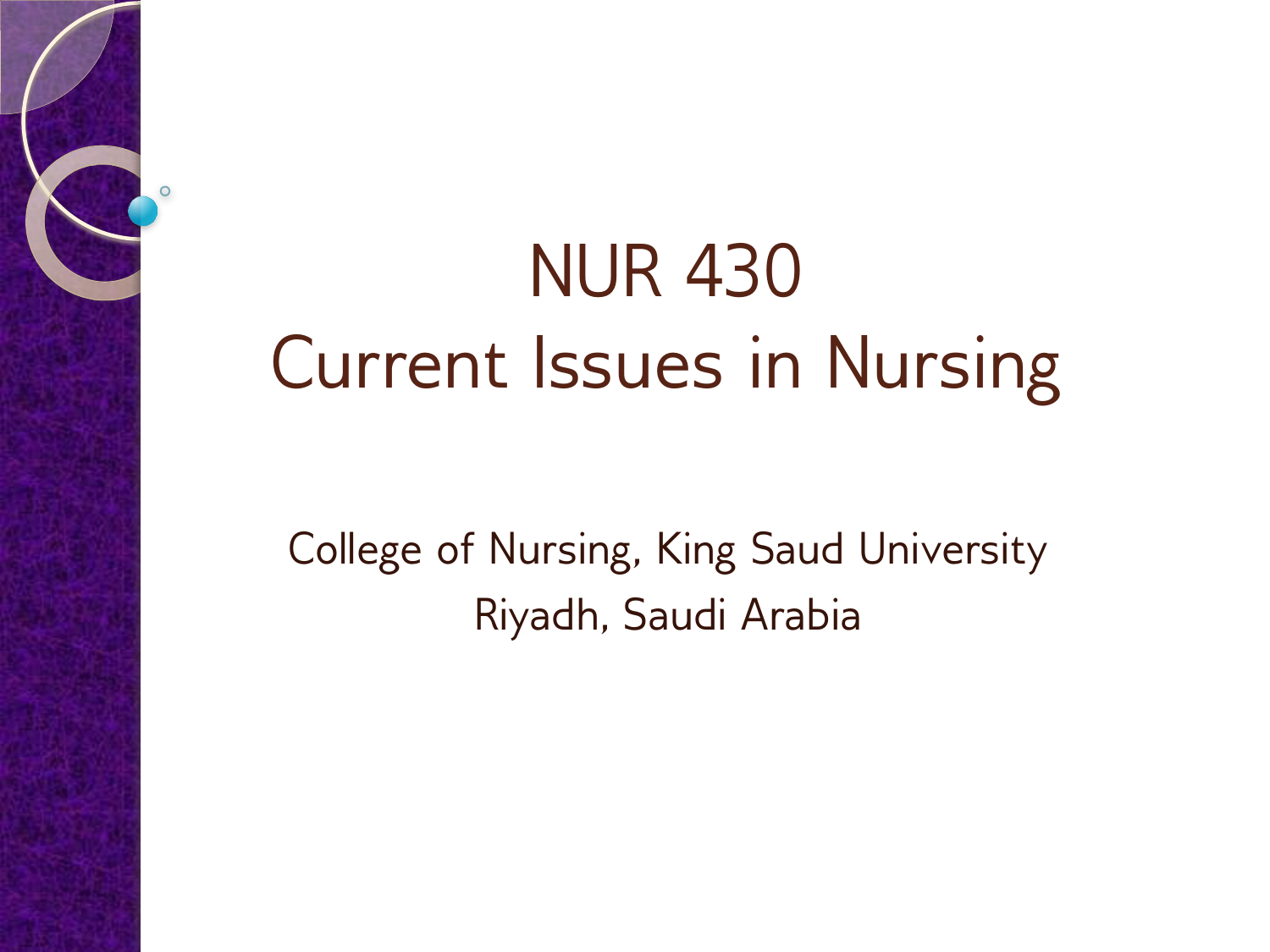

# NUR 430 Current Issues in Nursing
College of Nursing, King Saud University
Riyadh, Saudi Arabia